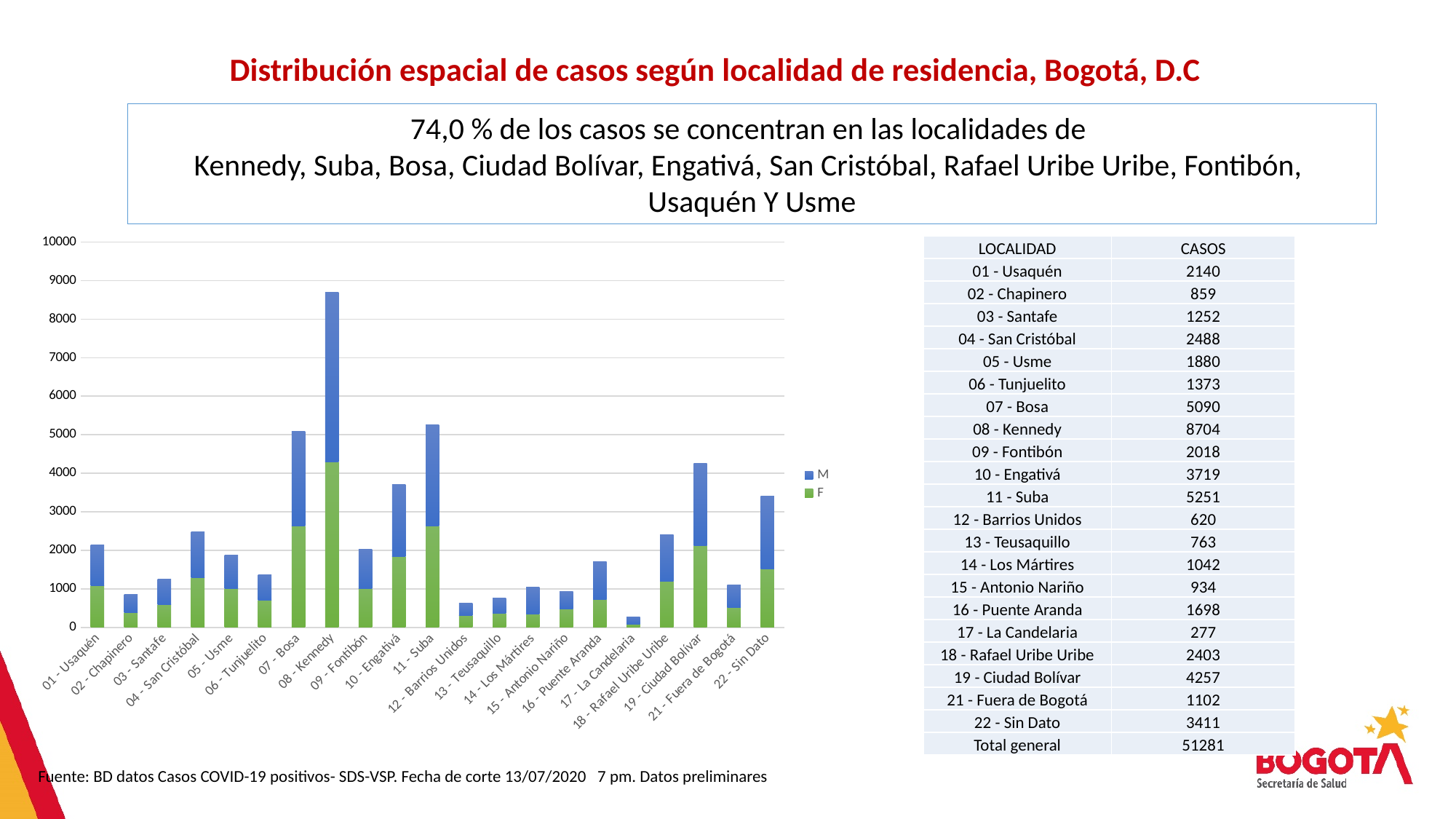

Distribución espacial de casos según localidad de residencia, Bogotá, D.C

74,0 % de los casos se concentran en las localidades de
Kennedy, Suba, Bosa, Ciudad Bolívar, Engativá, San Cristóbal, Rafael Uribe Uribe, Fontibón,  Usaquén Y Usme

### Chart

| Category | F | M |
|---|---|---|
| 01 - Usaquén | 1078.0 | 1062.0 |
| 02 - Chapinero | 392.0 | 467.0 |
| 03 - Santafe | 593.0 | 659.0 |
| 04 - San Cristóbal | 1289.0 | 1199.0 |
| 05 - Usme | 1005.0 | 875.0 |
| 06 - Tunjuelito | 712.0 | 661.0 |
| 07 - Bosa | 2624.0 | 2466.0 |
| 08 - Kennedy | 4301.0 | 4403.0 |
| 09 - Fontibón | 1005.0 | 1013.0 |
| 10 - Engativá | 1836.0 | 1883.0 |
| 11 - Suba | 2634.0 | 2617.0 |
| 12 - Barrios Unidos | 310.0 | 310.0 |
| 13 - Teusaquillo | 356.0 | 407.0 |
| 14 - Los Mártires | 349.0 | 693.0 |
| 15 - Antonio Nariño | 484.0 | 450.0 |
| 16 - Puente Aranda | 728.0 | 970.0 |
| 17 - La Candelaria | 91.0 | 186.0 |
| 18 - Rafael Uribe Uribe | 1199.0 | 1204.0 |
| 19 - Ciudad Bolívar | 2127.0 | 2130.0 |
| 21 - Fuera de Bogotá | 521.0 | 581.0 |
| 22 - Sin Dato | 1518.0 | 1893.0 |
| LOCALIDAD | CASOS |
| --- | --- |
| 01 - Usaquén | 2140 |
| 02 - Chapinero | 859 |
| 03 - Santafe | 1252 |
| 04 - San Cristóbal | 2488 |
| 05 - Usme | 1880 |
| 06 - Tunjuelito | 1373 |
| 07 - Bosa | 5090 |
| 08 - Kennedy | 8704 |
| 09 - Fontibón | 2018 |
| 10 - Engativá | 3719 |
| 11 - Suba | 5251 |
| 12 - Barrios Unidos | 620 |
| 13 - Teusaquillo | 763 |
| 14 - Los Mártires | 1042 |
| 15 - Antonio Nariño | 934 |
| 16 - Puente Aranda | 1698 |
| 17 - La Candelaria | 277 |
| 18 - Rafael Uribe Uribe | 2403 |
| 19 - Ciudad Bolívar | 4257 |
| 21 - Fuera de Bogotá | 1102 |
| 22 - Sin Dato | 3411 |
| Total general | 51281 |
Fuente: BD datos Casos COVID-19 positivos- SDS-VSP. Fecha de corte 13/07/2020   7 pm. Datos preliminares